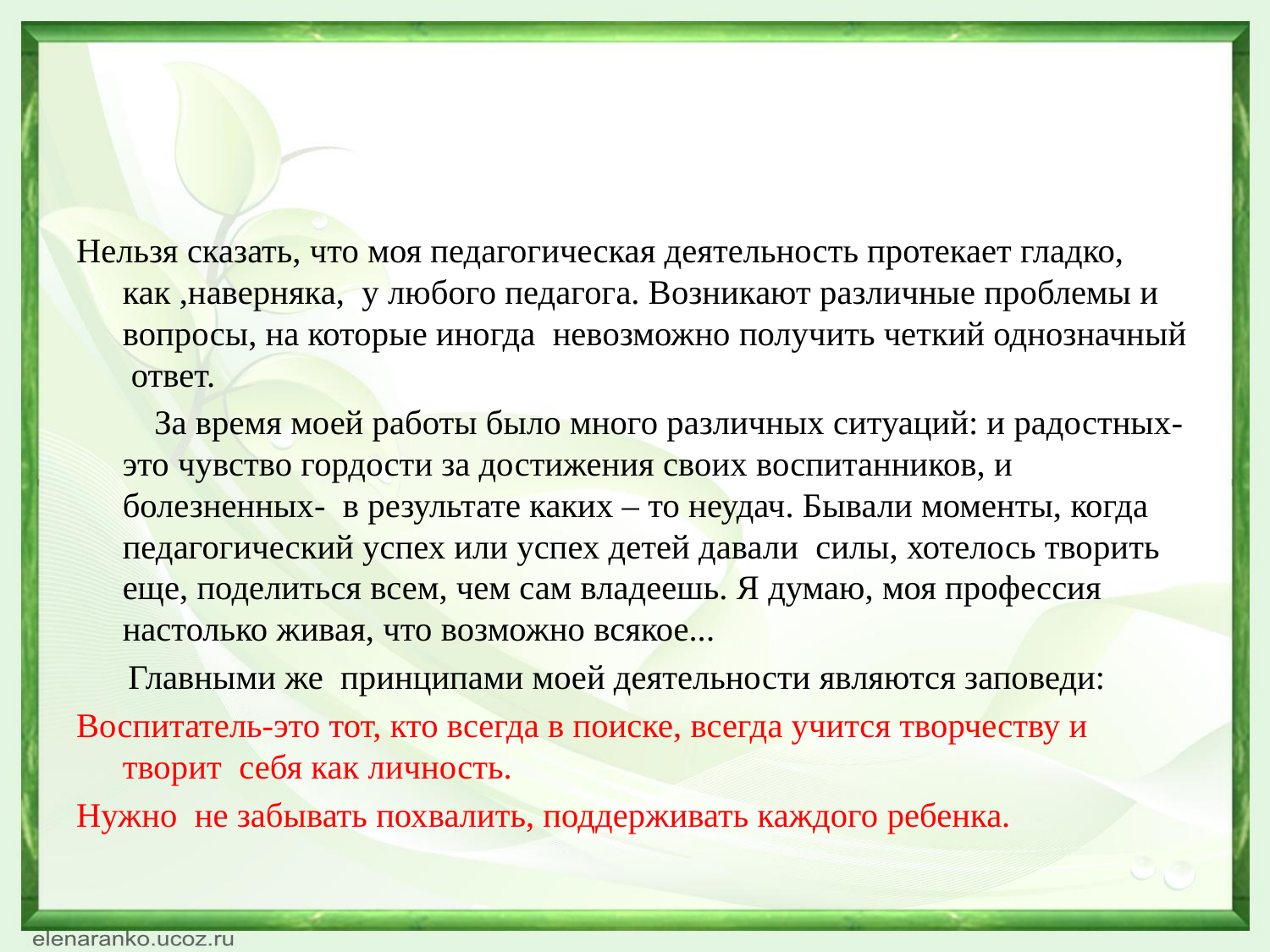

#
Нельзя сказать, что моя педагогическая деятельность протекает гладко, как ,наверняка,  у любого педагога. Возникают различные проблемы и вопросы, на которые иногда  невозможно получить четкий однозначный  ответ.
         За время моей работы было много различных ситуаций: и радостных- это чувство гордости за достижения своих воспитанников, и болезненных-  в результате каких – то неудач. Бывали моменты, когда педагогический успех или успех детей давали  силы, хотелось творить еще, поделиться всем, чем сам владеешь. Я думаю, моя профессия настолько живая, что возможно всякое...
      Главными же  принципами моей деятельности являются заповеди:
Воспитатель-это тот, кто всегда в поиске, всегда учится творчеству и  творит  себя как личность.
Нужно  не забывать похвалить, поддерживать каждого ребенка.